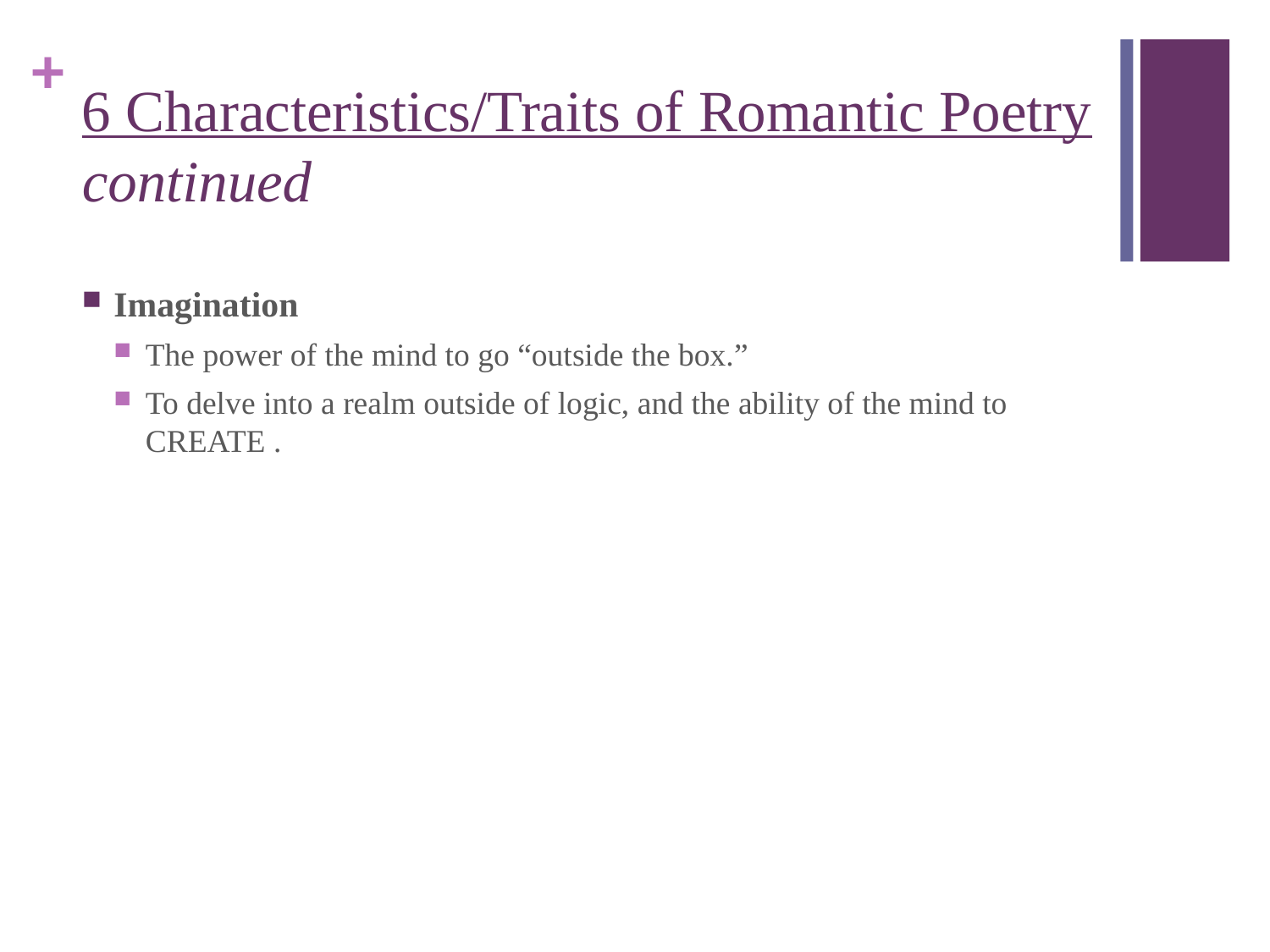

# 6 Characteristics/Traits of Romantic Poetry continued
Imagination
The power of the mind to go “outside the box.”
To delve into a realm outside of logic, and the ability of the mind to CREATE .